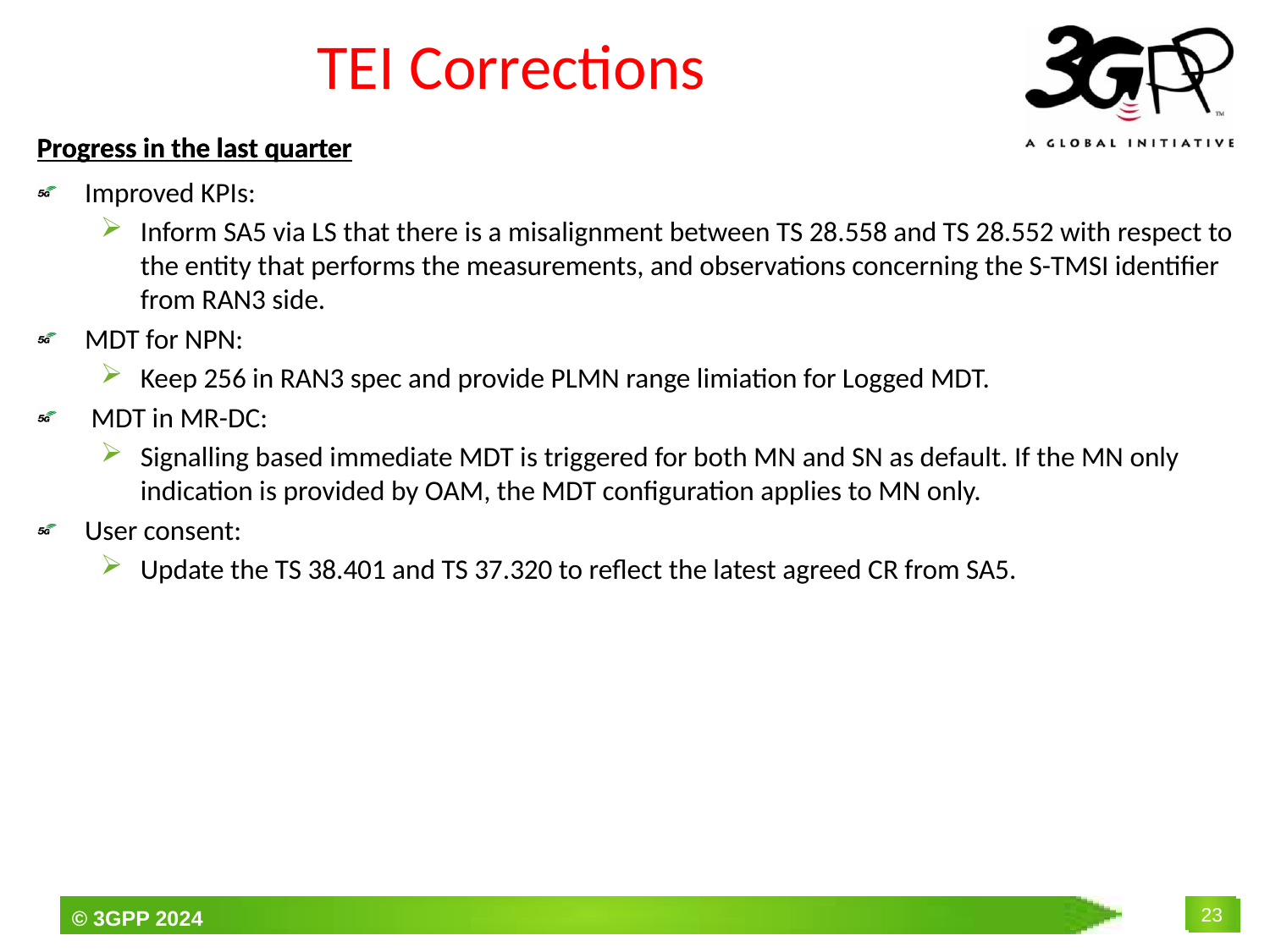

# TEI Corrections
Progress in the last quarter

Progress in the last quarter
Improved KPIs:
Inform SA5 via LS that there is a misalignment between TS 28.558 and TS 28.552 with respect to the entity that performs the measurements, and observations concerning the S-TMSI identifier from RAN3 side.
MDT for NPN:
Keep 256 in RAN3 spec and provide PLMN range limiation for Logged MDT.
 MDT in MR-DC:
Signalling based immediate MDT is triggered for both MN and SN as default. If the MN only indication is provided by OAM, the MDT configuration applies to MN only.
User consent:
Update the TS 38.401 and TS 37.320 to reflect the latest agreed CR from SA5.

23